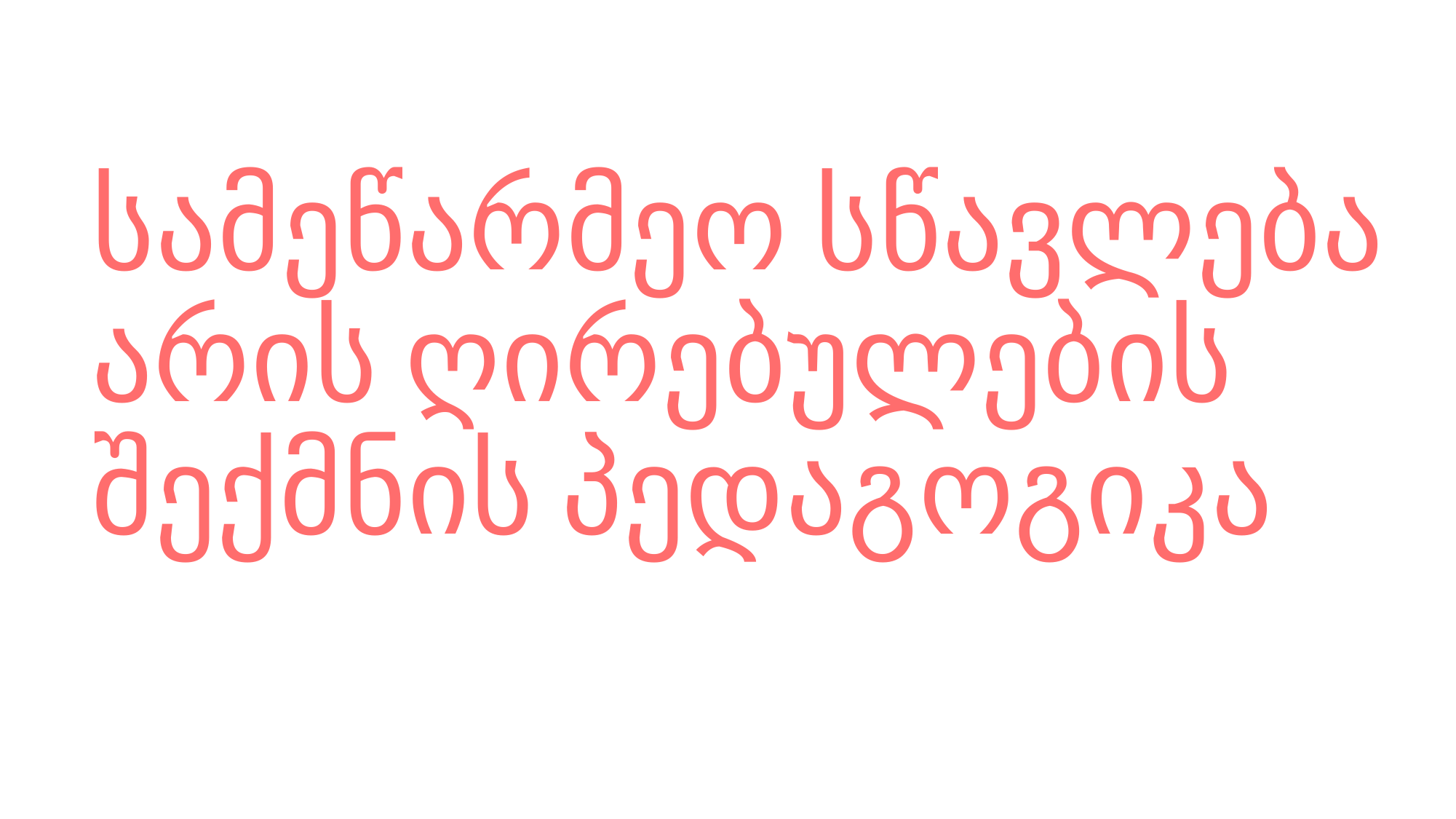

# სამეწარმეო სწავლება არის ღირებულების შექმნის პედაგოგიკა